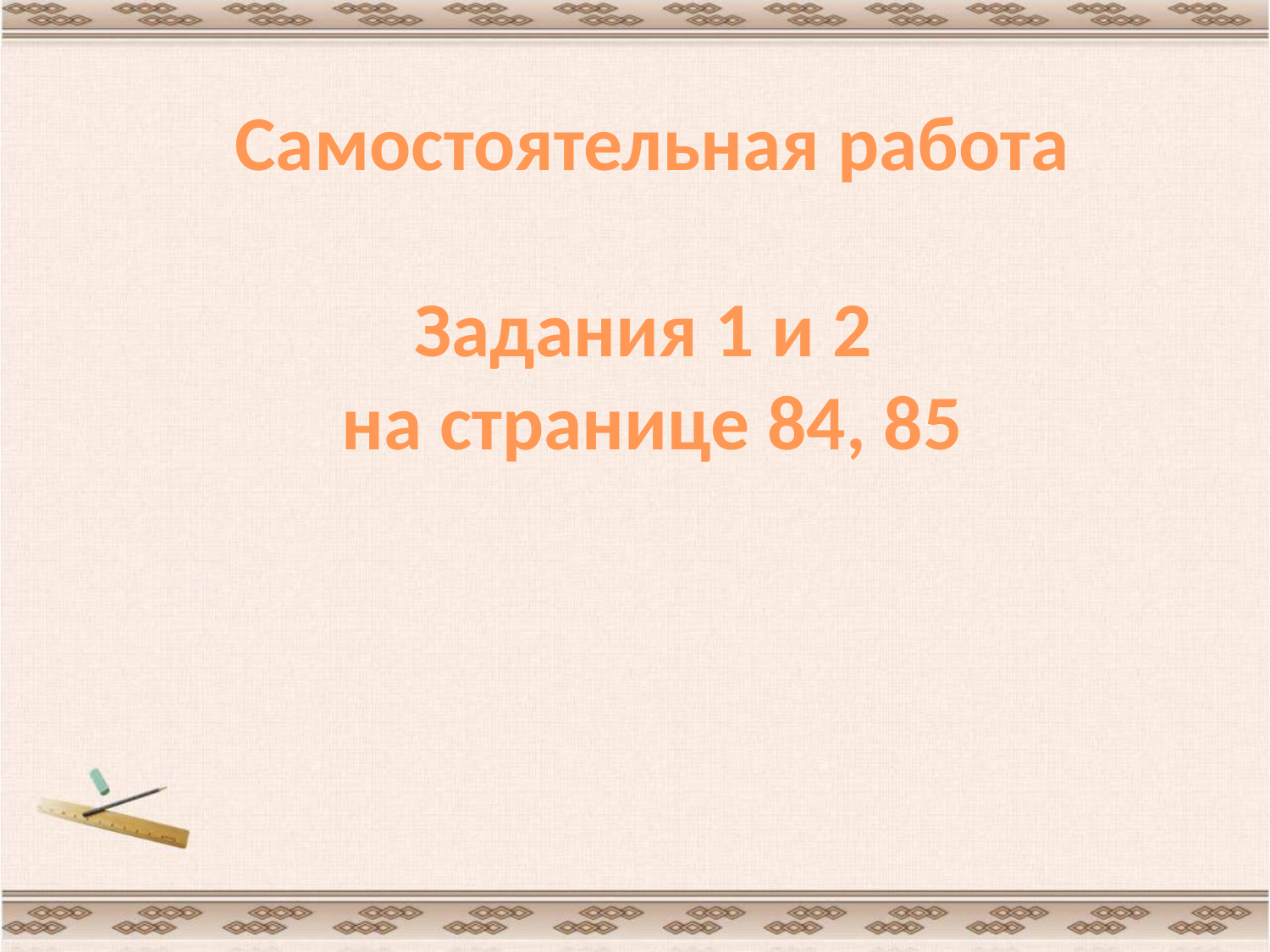

# Самостоятельная работа Задания 1 и 2 на странице 84, 85